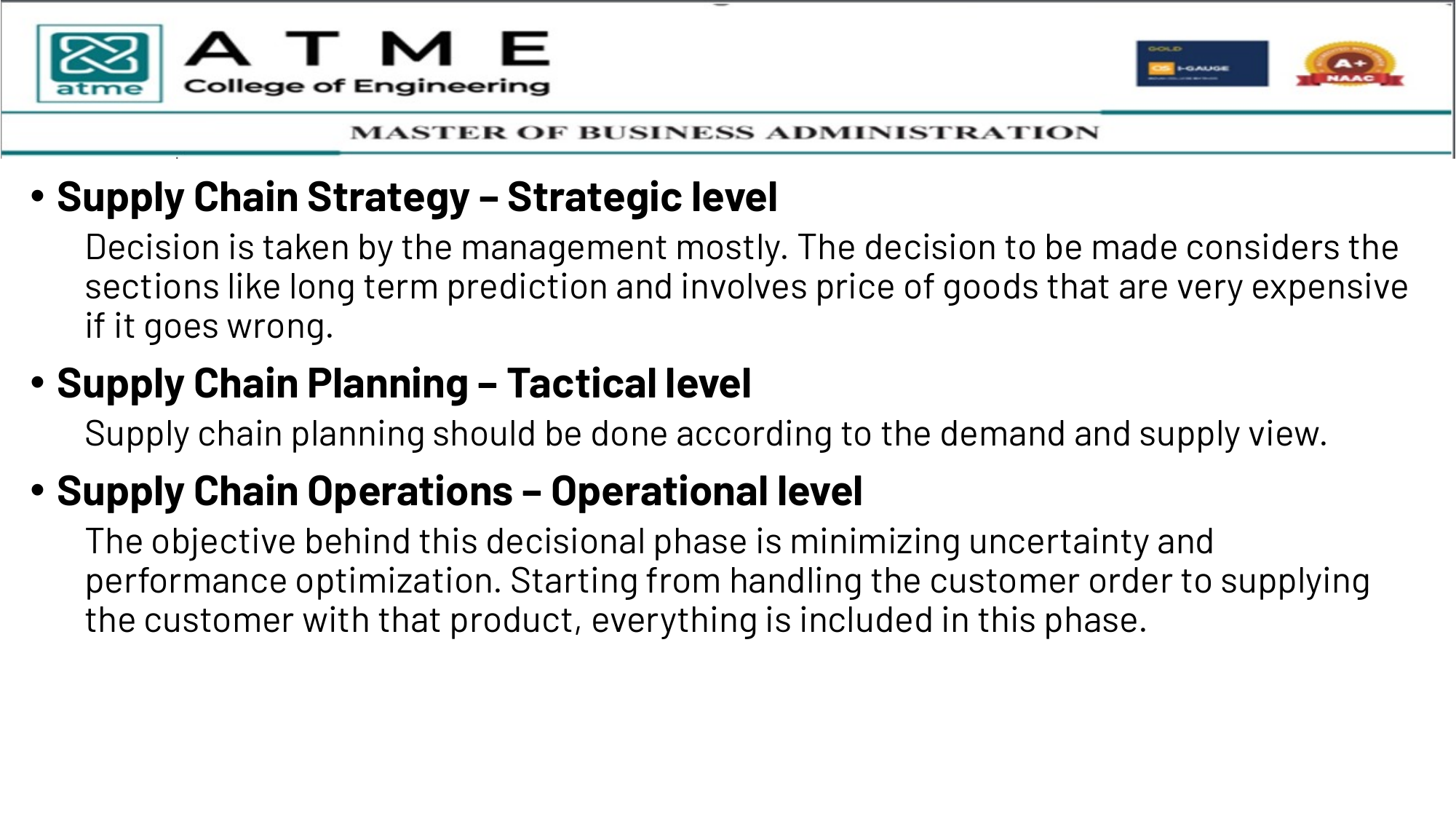

Supply Chain Strategy – Strategic level
Decision is taken by the management mostly. The decision to be made considers the sections like long term prediction and involves price of goods that are very expensive if it goes wrong.
Supply Chain Planning – Tactical level
Supply chain planning should be done according to the demand and supply view.
Supply Chain Operations – Operational level
The objective behind this decisional phase is minimizing uncertainty and performance optimization. Starting from handling the customer order to supplying the customer with that product, everything is included in this phase.